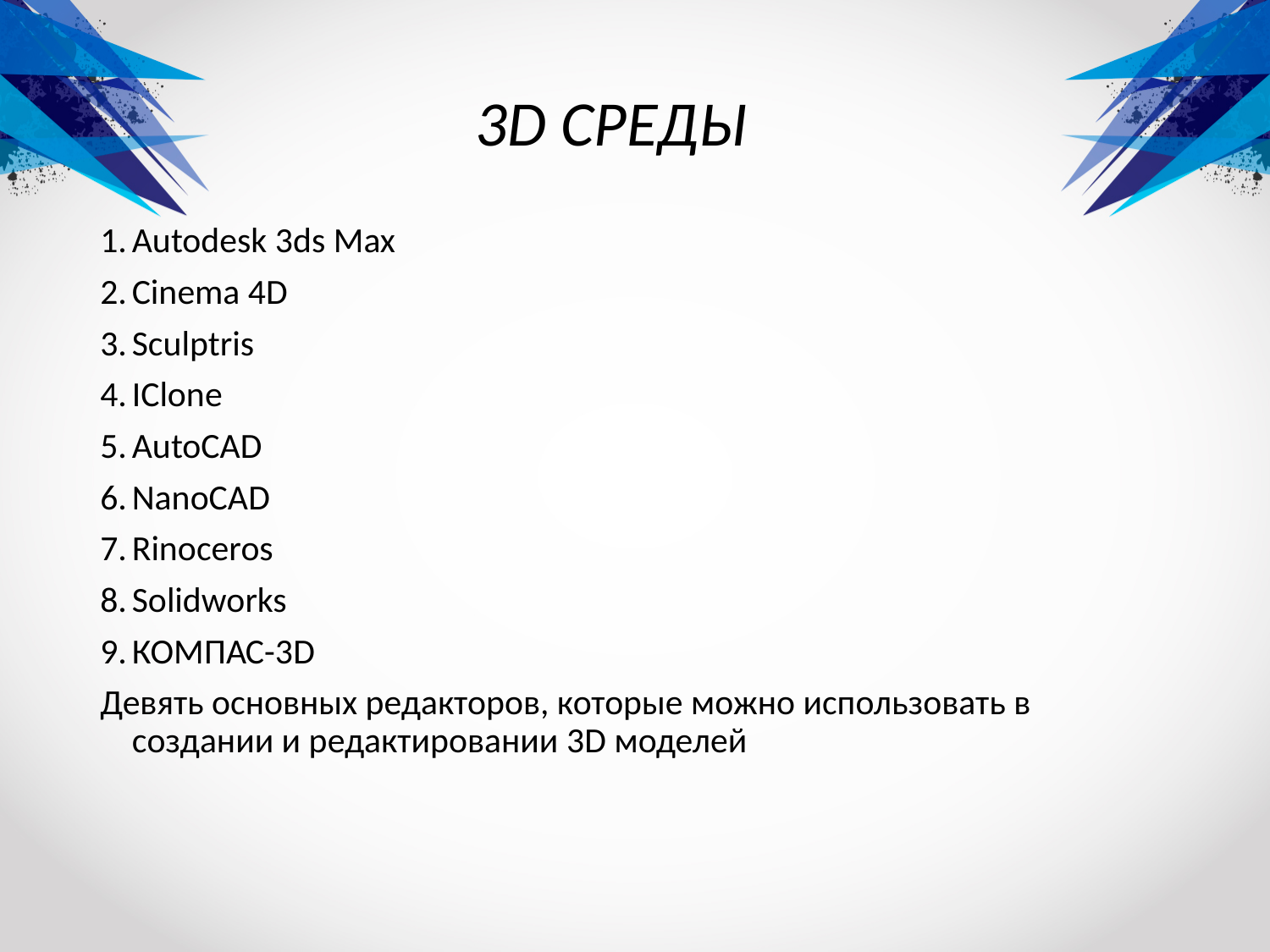

# 3D СРЕДЫ
Autodesk 3ds Max
Cinema 4D
Sculptris
IClone
AutoCAD
NanoCAD
Rinoceros
Solidworks
КОМПАС-3D
Девять основных редакторов, которые можно использовать в создании и редактировании 3D моделей